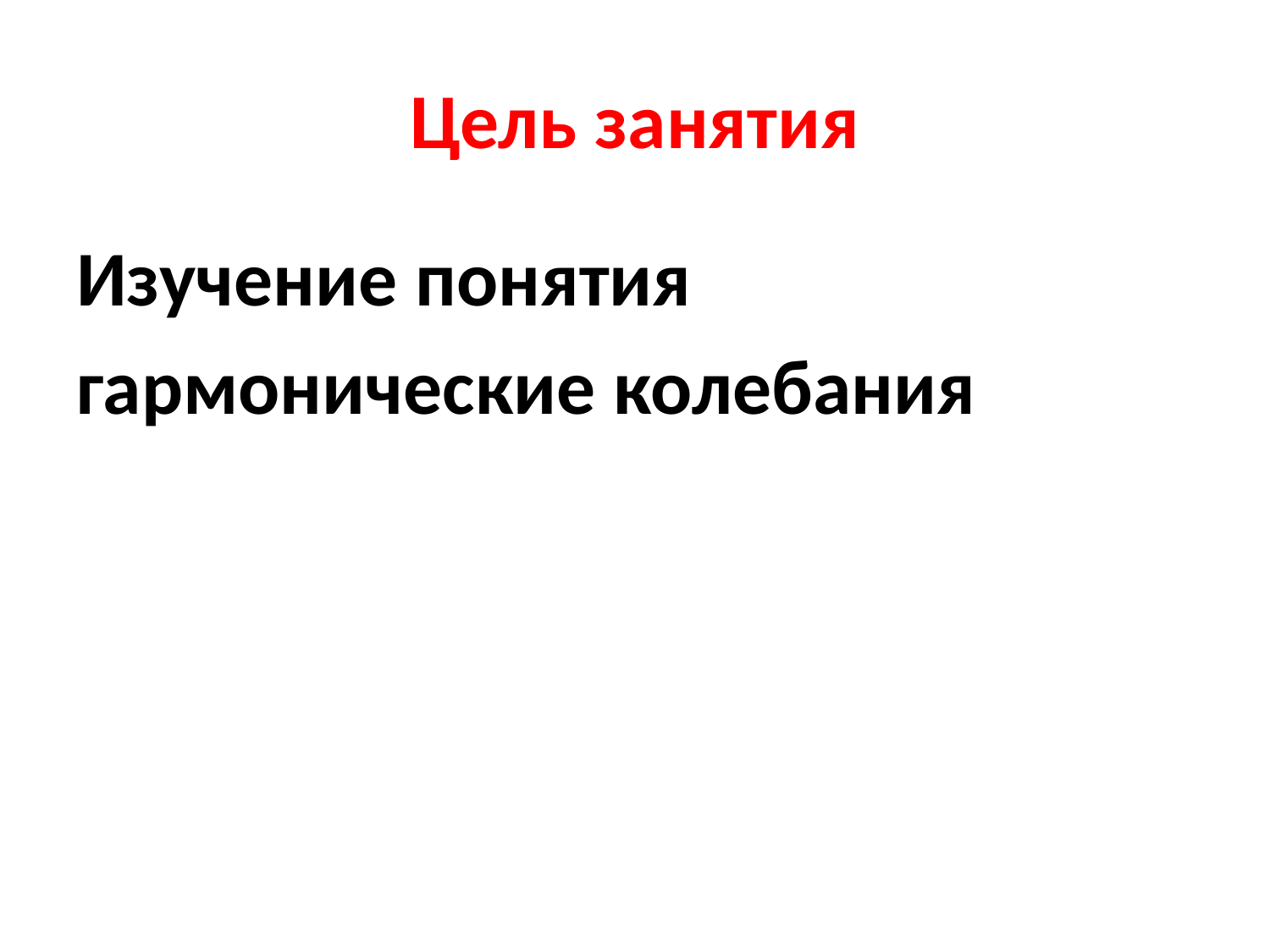

# Цель занятия
Изучение понятия
гармонические колебания